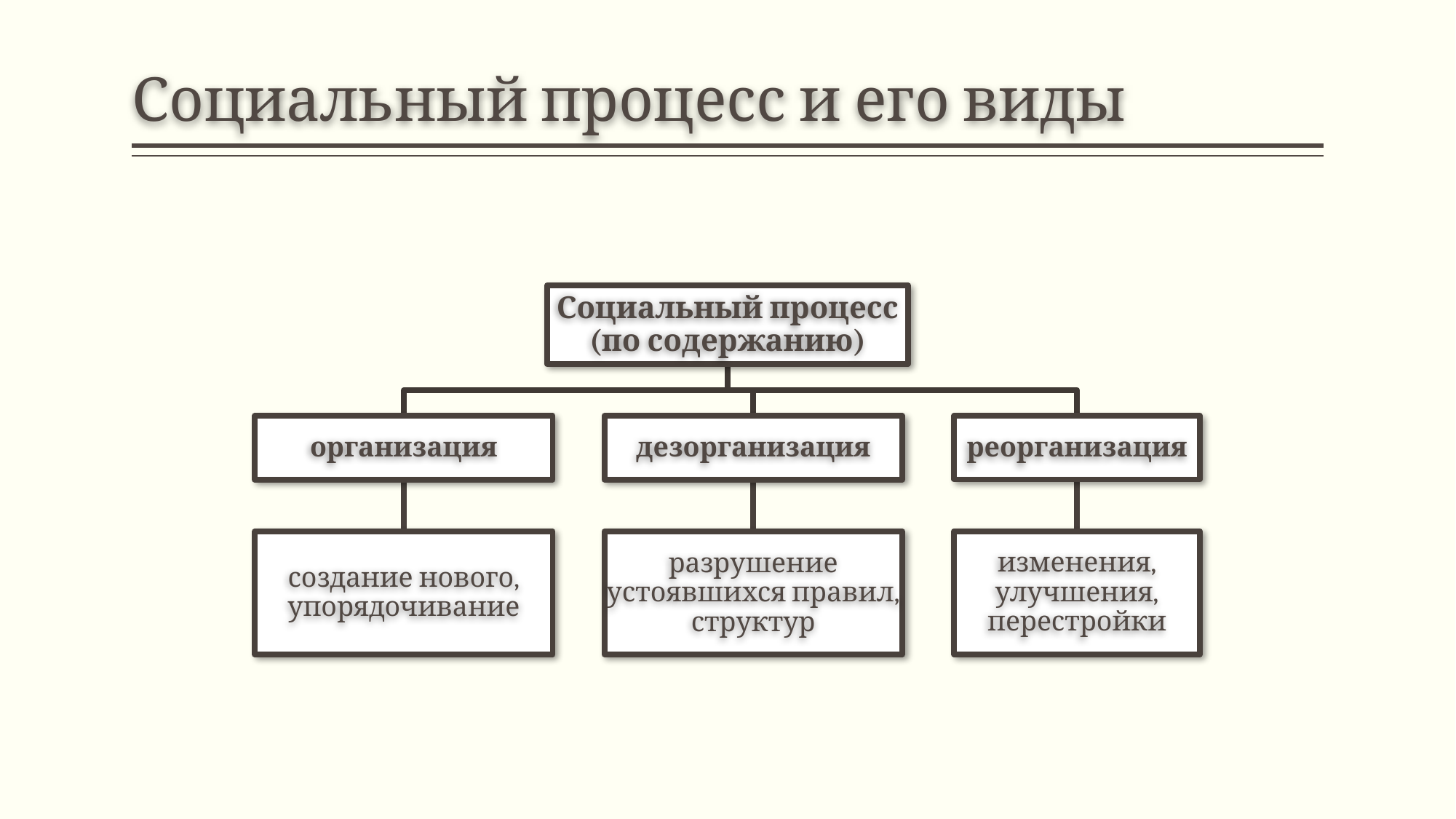

# Социальный процесс и его виды

Социальный процесс (по содержанию)

организация

дезорганизация

реорганизация

изменения, улучшения, перестройки

создание нового, упорядочивание

разрушение устоявшихся правил, структур